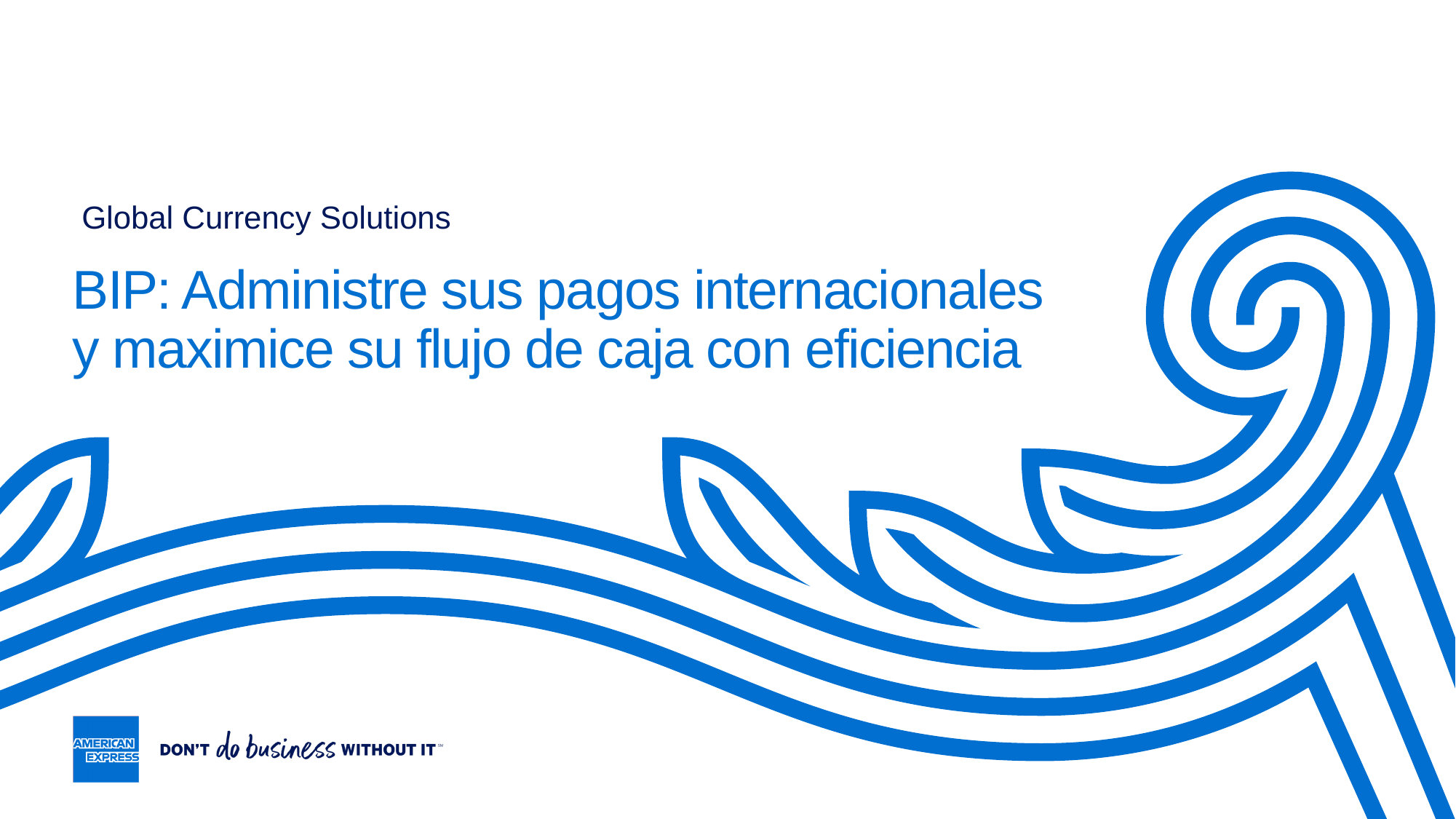

Global Currency Solutions
BIP: Administre sus pagos internacionales
y maximice su flujo de caja con eficiencia